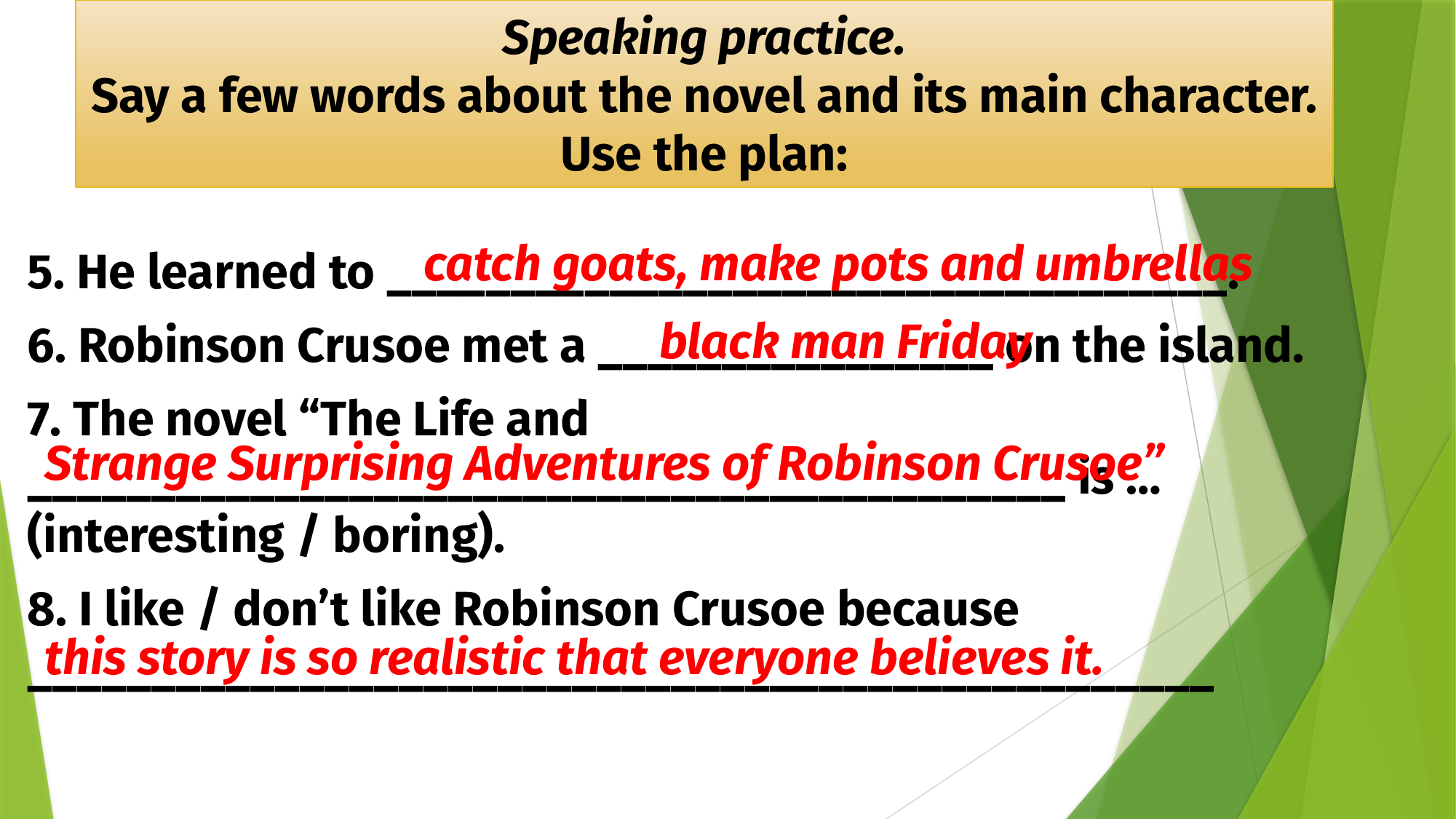

# Speaking practice. Say a few words about the novel and its main character. Use the plan:
catch goats, make pots and umbrellas
5. He learned to __________________________________.
6. Robinson Crusoe met a ________________ on the island.
7. The novel “The Life and __________________________________________ is … (interesting / boring).
8. I like / don’t like Robinson Crusoe because ________________________________________________
black man Friday
Strange Surprising Adventures of Robinson Crusoe”
this story is so realistic that everyone believes it.